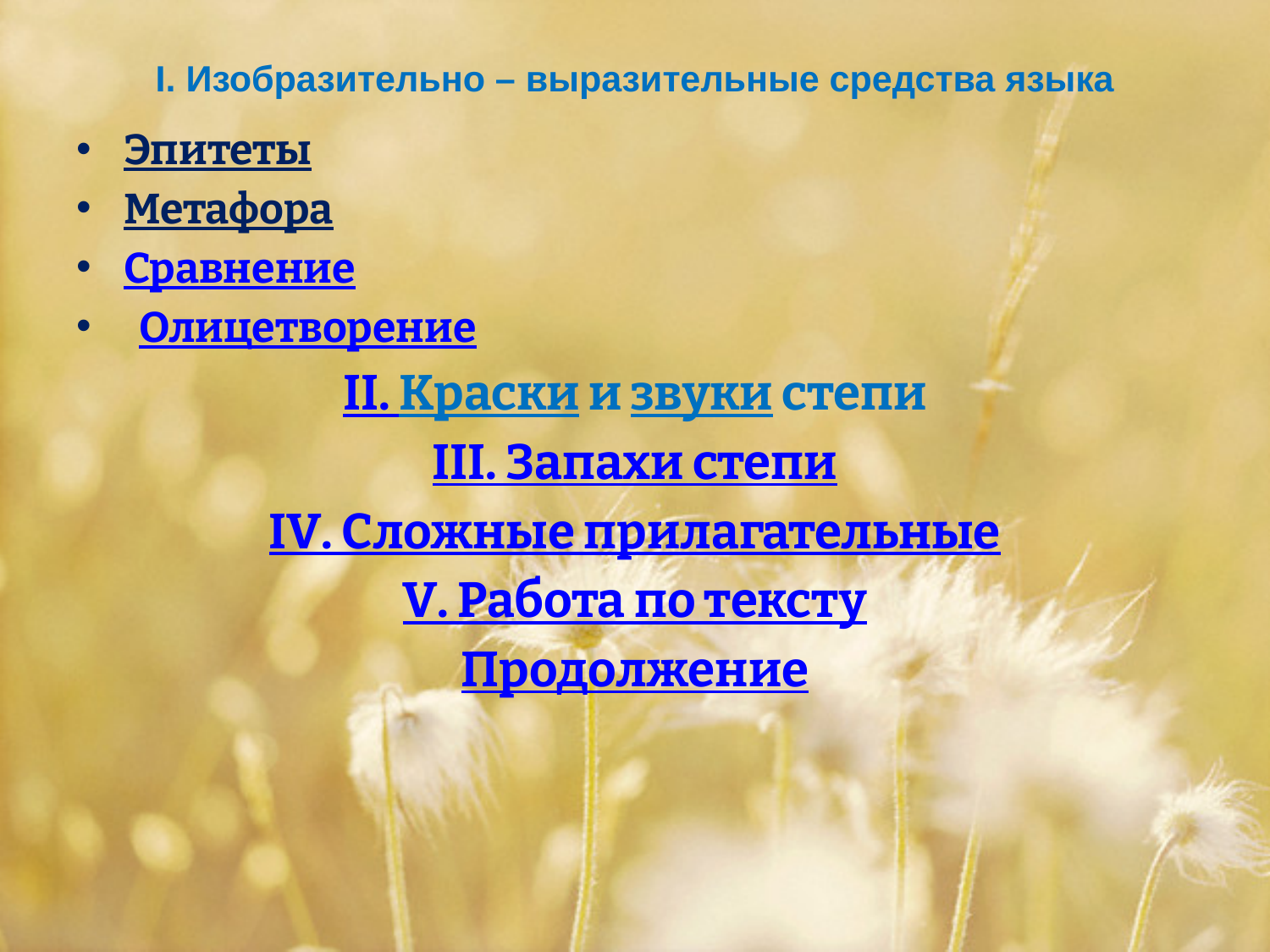

# I. Изобразительно – выразительные средства языка
Эпитеты
Метафора
Сравнение
  Олицетворение
II. Краски и звуки степи
III. Запахи степи
IV. Сложные прилагательные
V. Работа по тексту
Продолжение